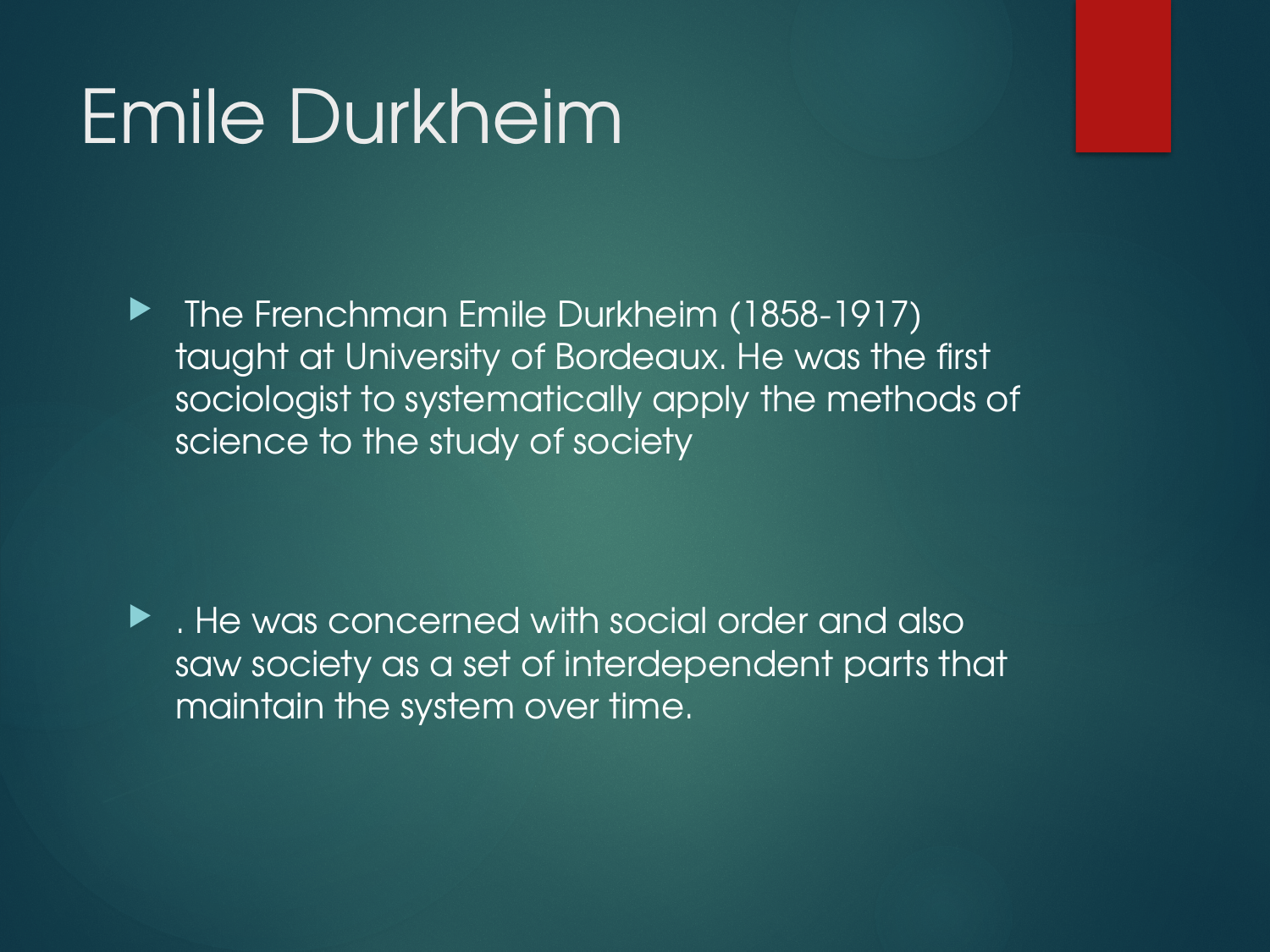

# Emile Durkheim
 The Frenchman Emile Durkheim (1858-1917) taught at University of Bordeaux. He was the first sociologist to systematically apply the methods of science to the study of society

. He was concerned with social order and also saw society as a set of interdependent parts that maintain the system over time.